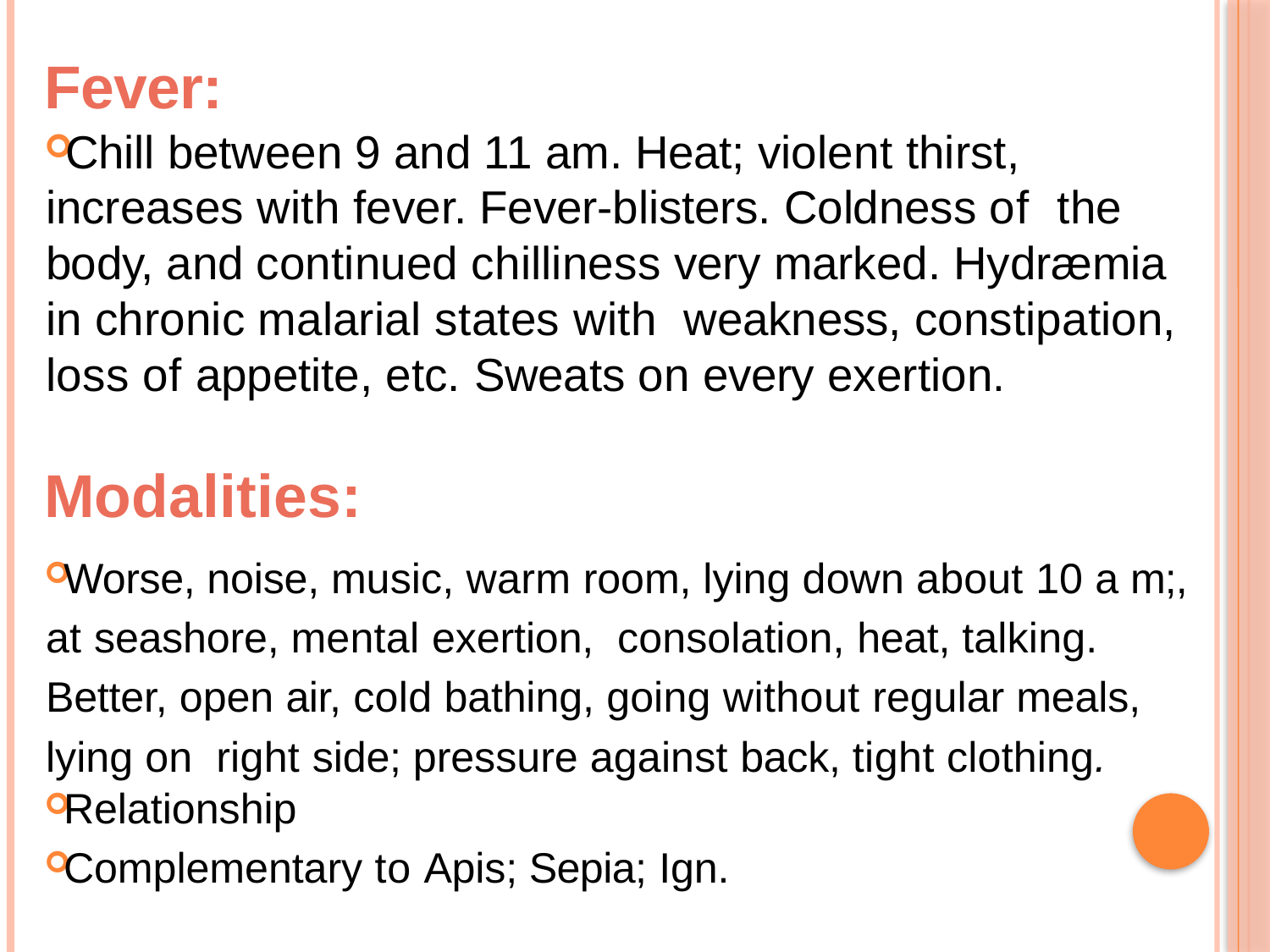

Fever:
Chill between 9 and 11 am. Heat; violent thirst, increases with fever. Fever-blisters. Coldness of  the body, and continued chilliness very marked. Hydræmia in chronic malarial states with  weakness, constipation, loss of appetite, etc. Sweats on every exertion.

Modalities:
Worse, noise, music, warm room, lying down about 10 a m;, at seashore, mental exertion,  consolation, heat, talking. Better, open air, cold bathing, going without regular meals, lying on  right side; pressure against back, tight clothing.
Relationship
Complementary to Apis; Sepia; Ign.